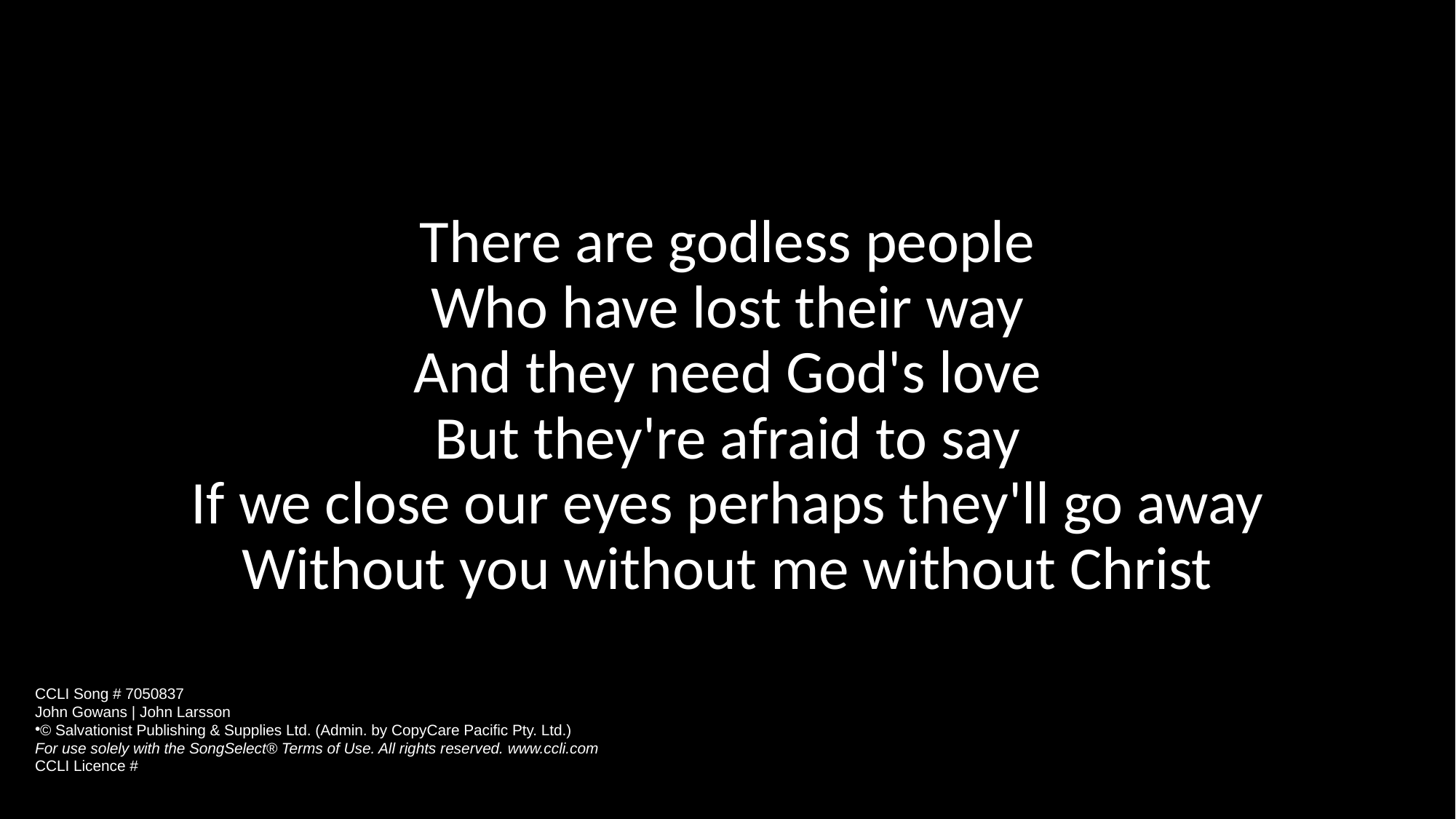

There are godless people
Who have lost their way
And they need God's love
But they're afraid to say
If we close our eyes perhaps they'll go away
Without you without me without Christ

CCLI Song # 7050837
John Gowans | John Larsson
© Salvationist Publishing & Supplies Ltd. (Admin. by CopyCare Pacific Pty. Ltd.)
For use solely with the SongSelect® Terms of Use. All rights reserved. www.ccli.com
CCLI Licence #